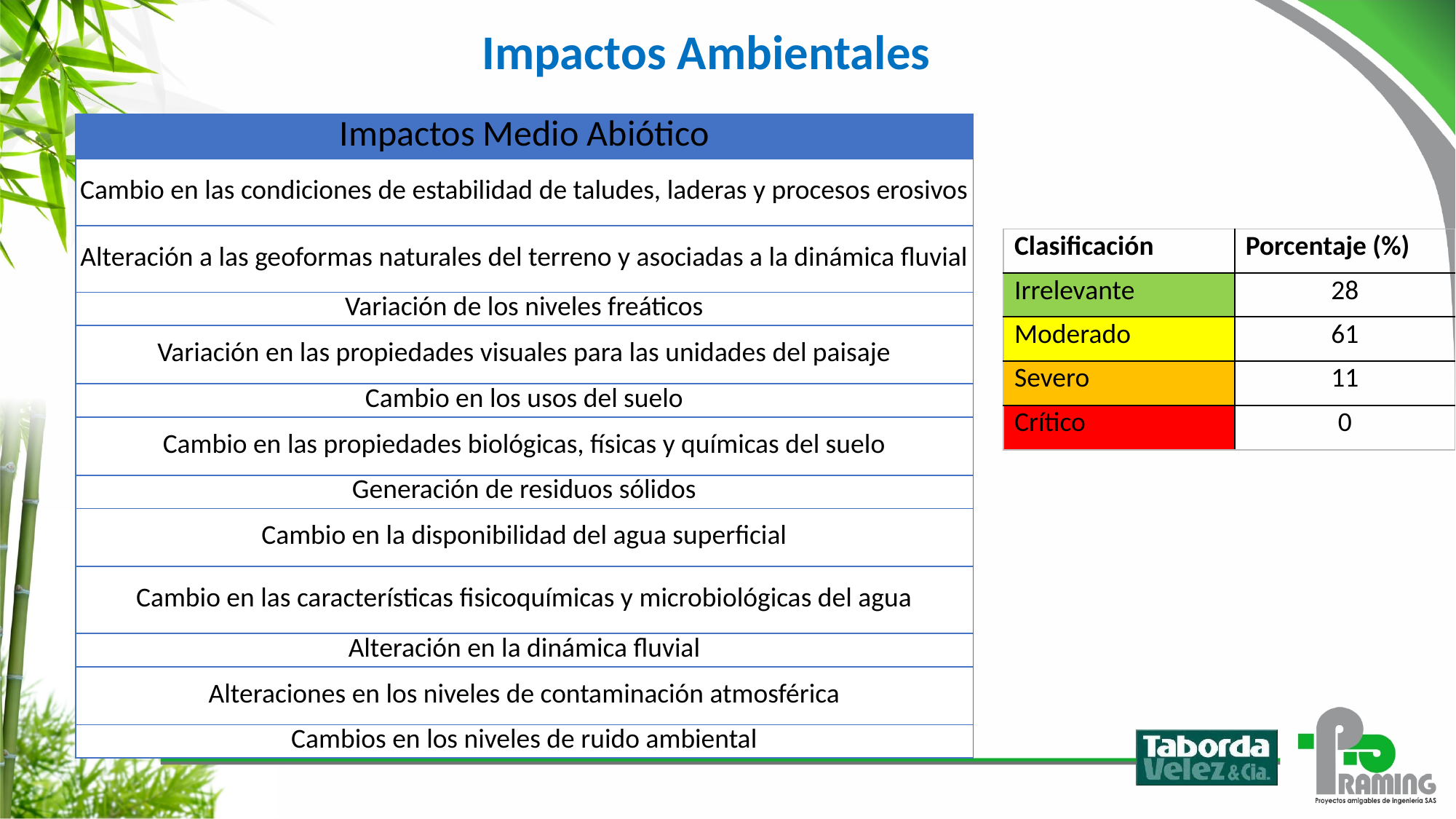

Impactos Ambientales
| Impactos Medio Abiótico |
| --- |
| Cambio en las condiciones de estabilidad de taludes, laderas y procesos erosivos |
| Alteración a las geoformas naturales del terreno y asociadas a la dinámica fluvial |
| Variación de los niveles freáticos |
| Variación en las propiedades visuales para las unidades del paisaje |
| Cambio en los usos del suelo |
| Cambio en las propiedades biológicas, físicas y químicas del suelo |
| Generación de residuos sólidos |
| Cambio en la disponibilidad del agua superficial |
| Cambio en las características fisicoquímicas y microbiológicas del agua |
| Alteración en la dinámica fluvial |
| Alteraciones en los niveles de contaminación atmosférica |
| Cambios en los niveles de ruido ambiental |
| Clasificación | Porcentaje (%) |
| --- | --- |
| Irrelevante | 28 |
| Moderado | 61 |
| Severo | 11 |
| Crítico | 0 |